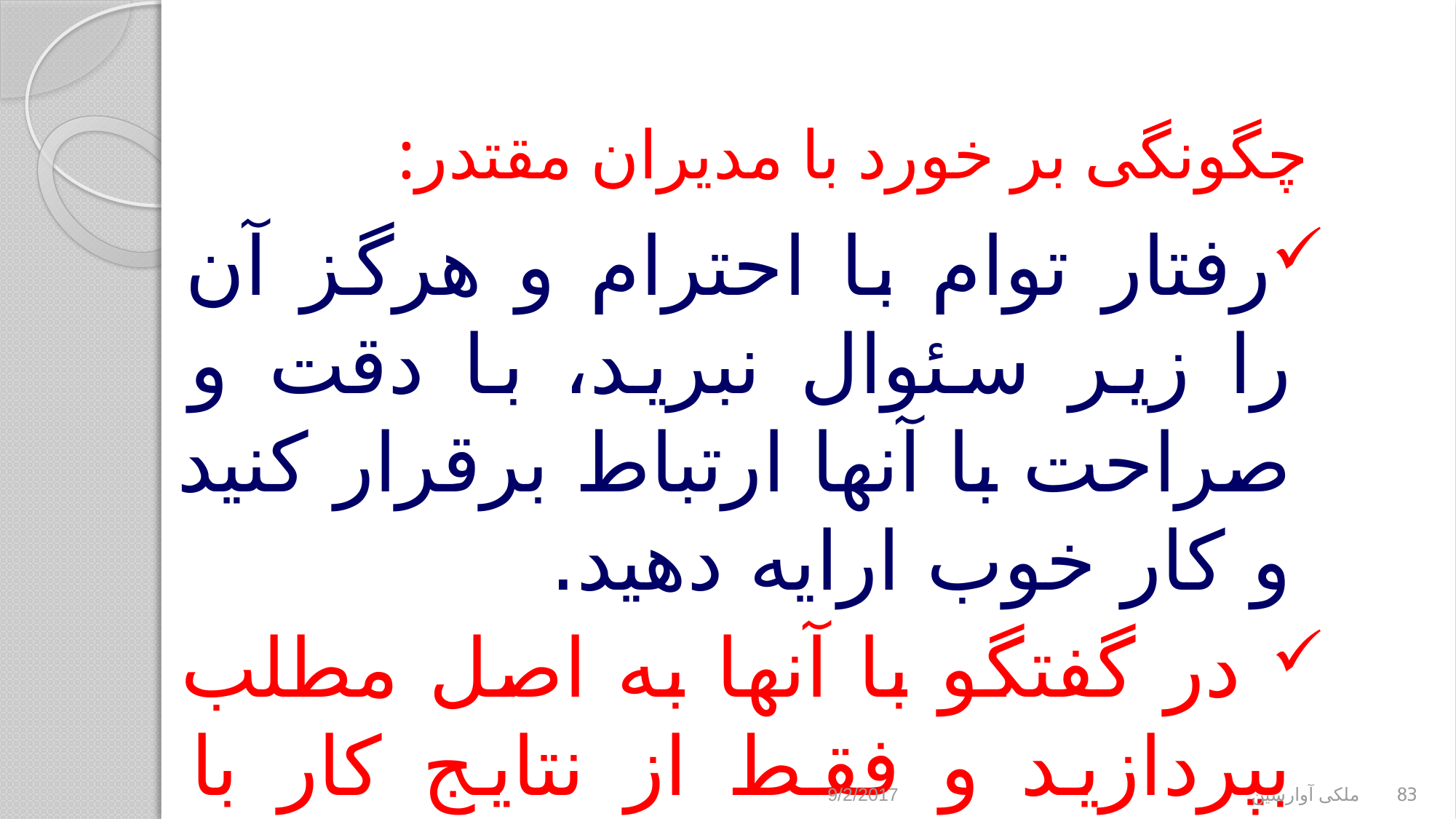

چگونگی بر خورد با مدیران مقتدر:
رفتار توام با احترام و هرگز آن را زیر سئوال نبرید، با دقت و صراحت با آنها ارتباط برقرار کنید و کار خوب ارایه دهید.
 در گفتگو با آنها به اصل مطلب بپردازید و فقط از نتایج کار با خبر شان سازید.
9/2/2017
ملکی آوارسین
83